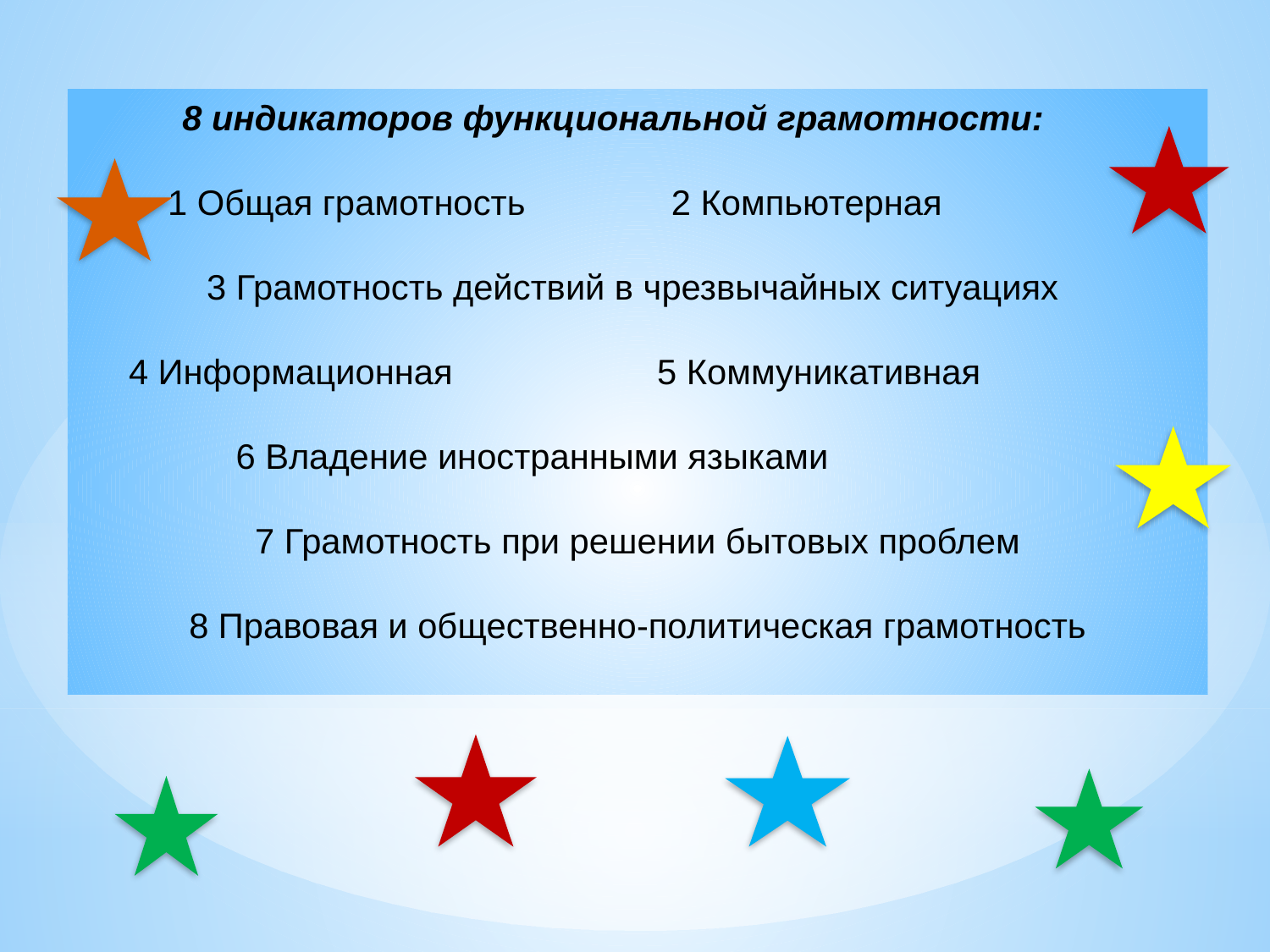

8 индикаторов функциональной грамотности:

         1 Общая грамотность               2 Компьютерная

3 Грамотность действий в чрезвычайных ситуациях

     4 Информационная                     5 Коммуникативная

                6 Владение иностранными языками

7 Грамотность при решении бытовых проблем

8 Правовая и общественно-политическая грамотность